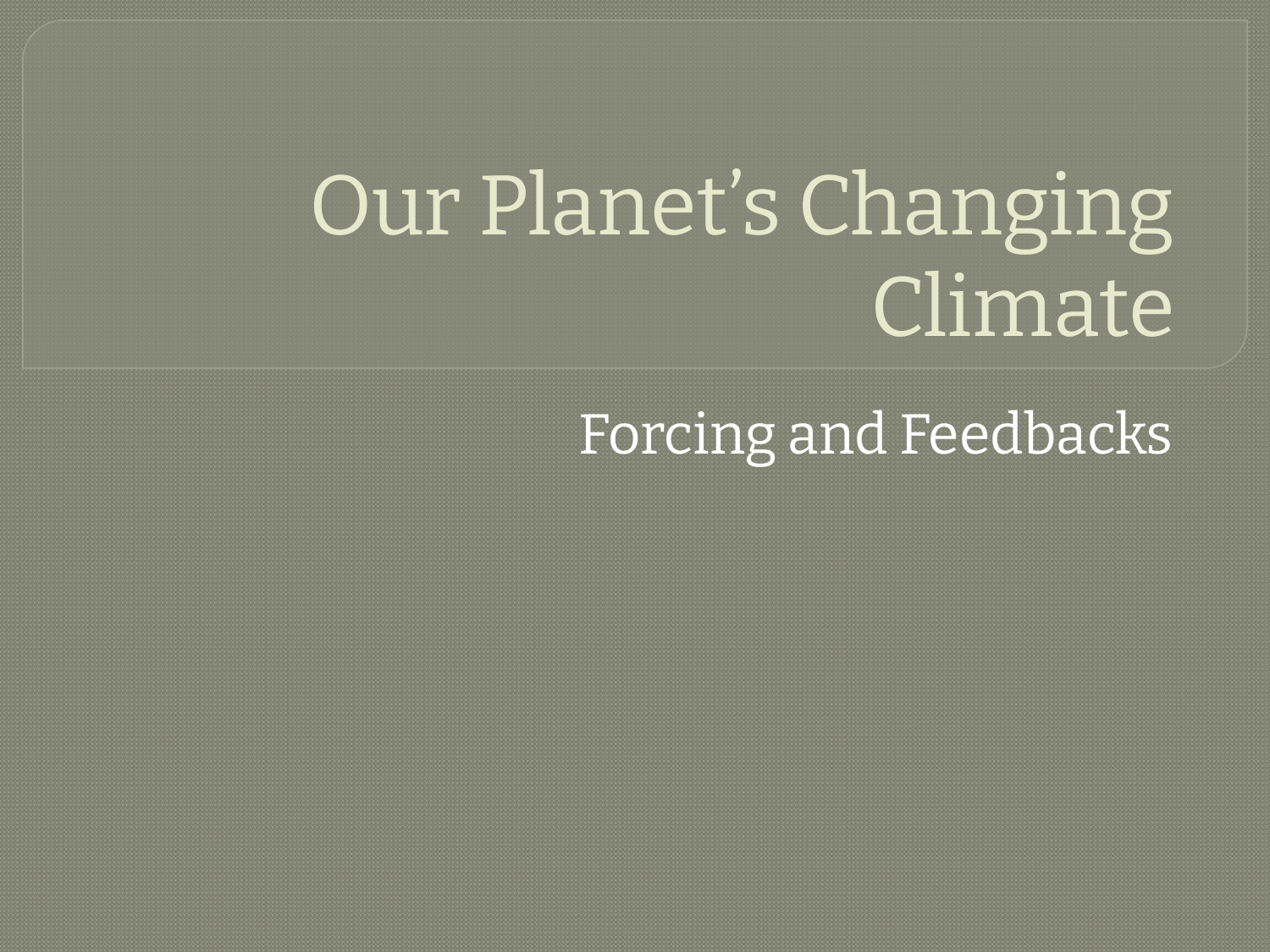

# Our Planet’s Changing Climate
Forcing and Feedbacks